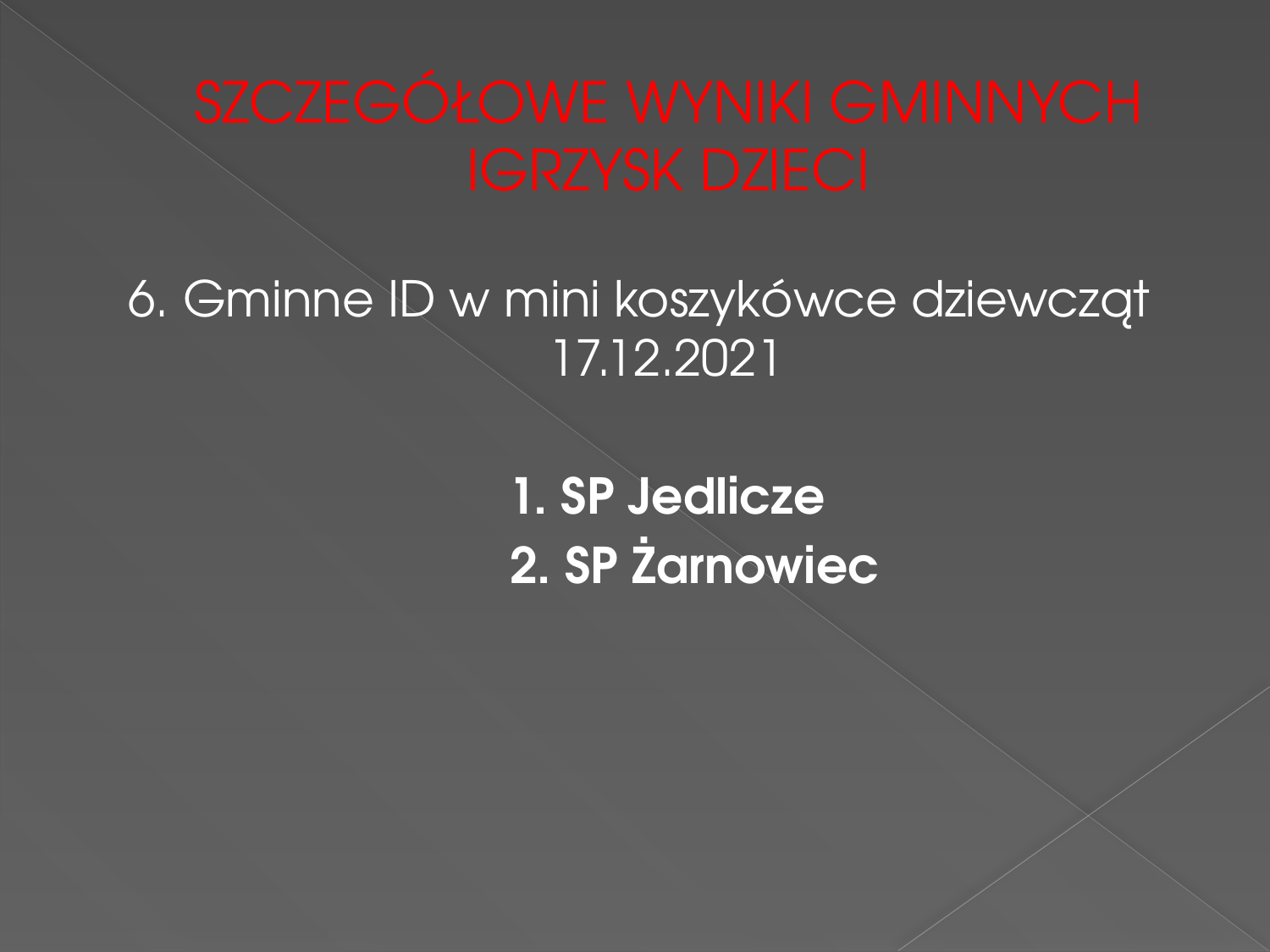

# SZCZEGÓŁOWE WYNIKI GMINNYCH IGRZYSK DZIECI
6. Gminne ID w mini koszykówce dziewcząt 17.12.2021

    1. SP Jedlicze
        2. SP Żarnowiec